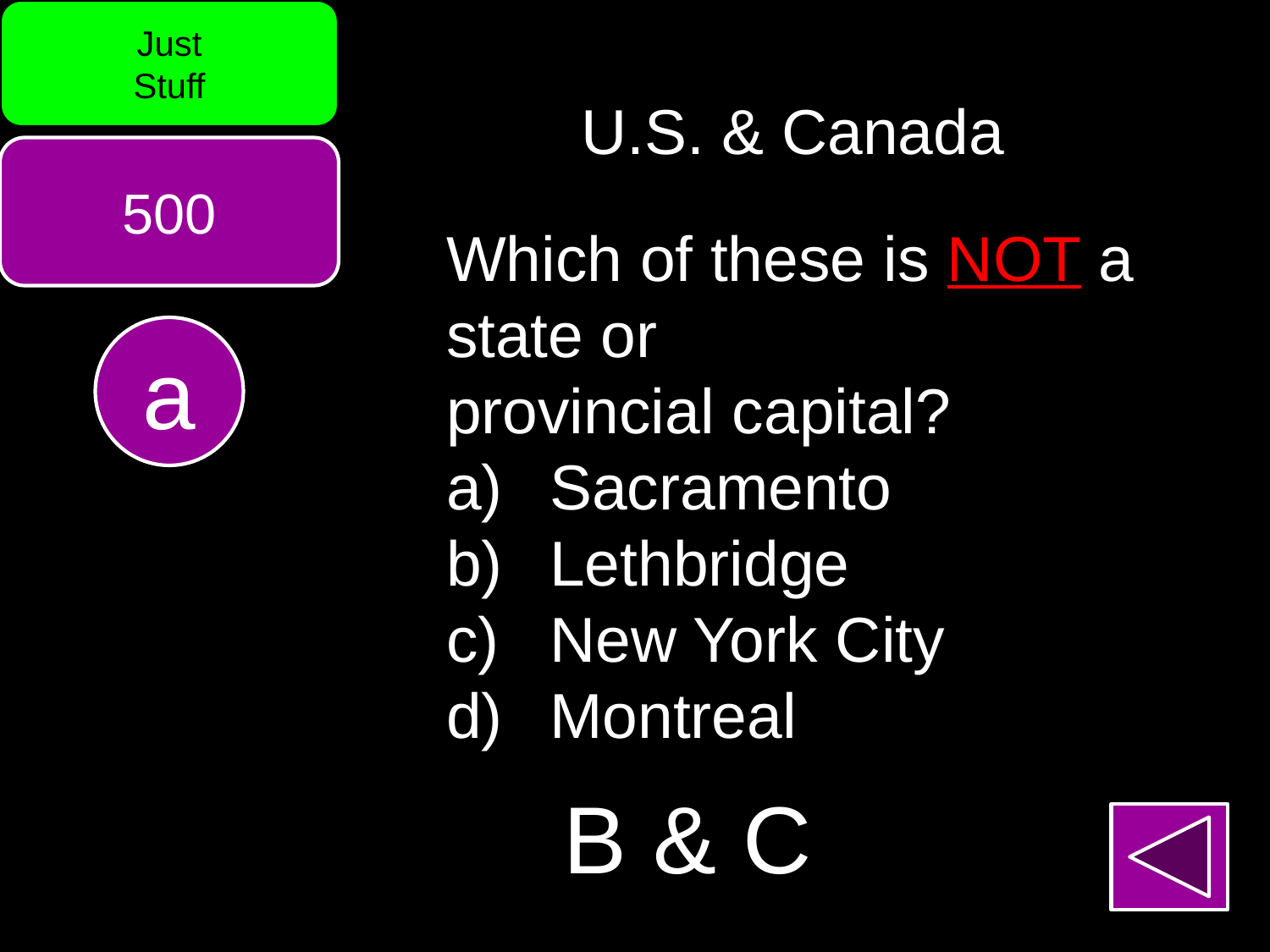

Just
Stuff
U.S. & Canada
500
Which of these is NOT a state or
provincial capital?
Sacramento
Lethbridge
New York City
Montreal
a
B & C